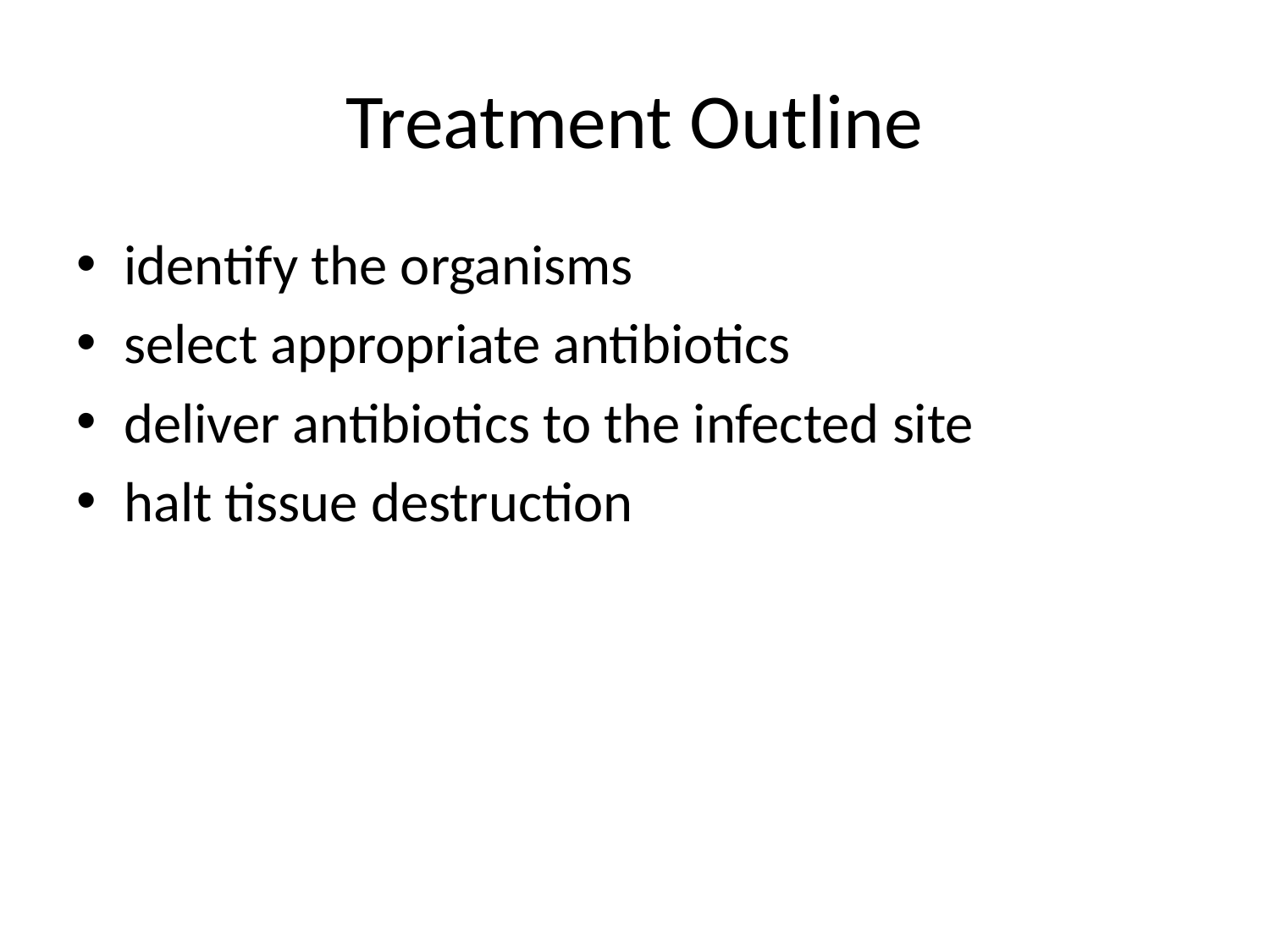

# Treatment Outline
identify the organisms
select appropriate antibiotics
deliver antibiotics to the infected site
halt tissue destruction